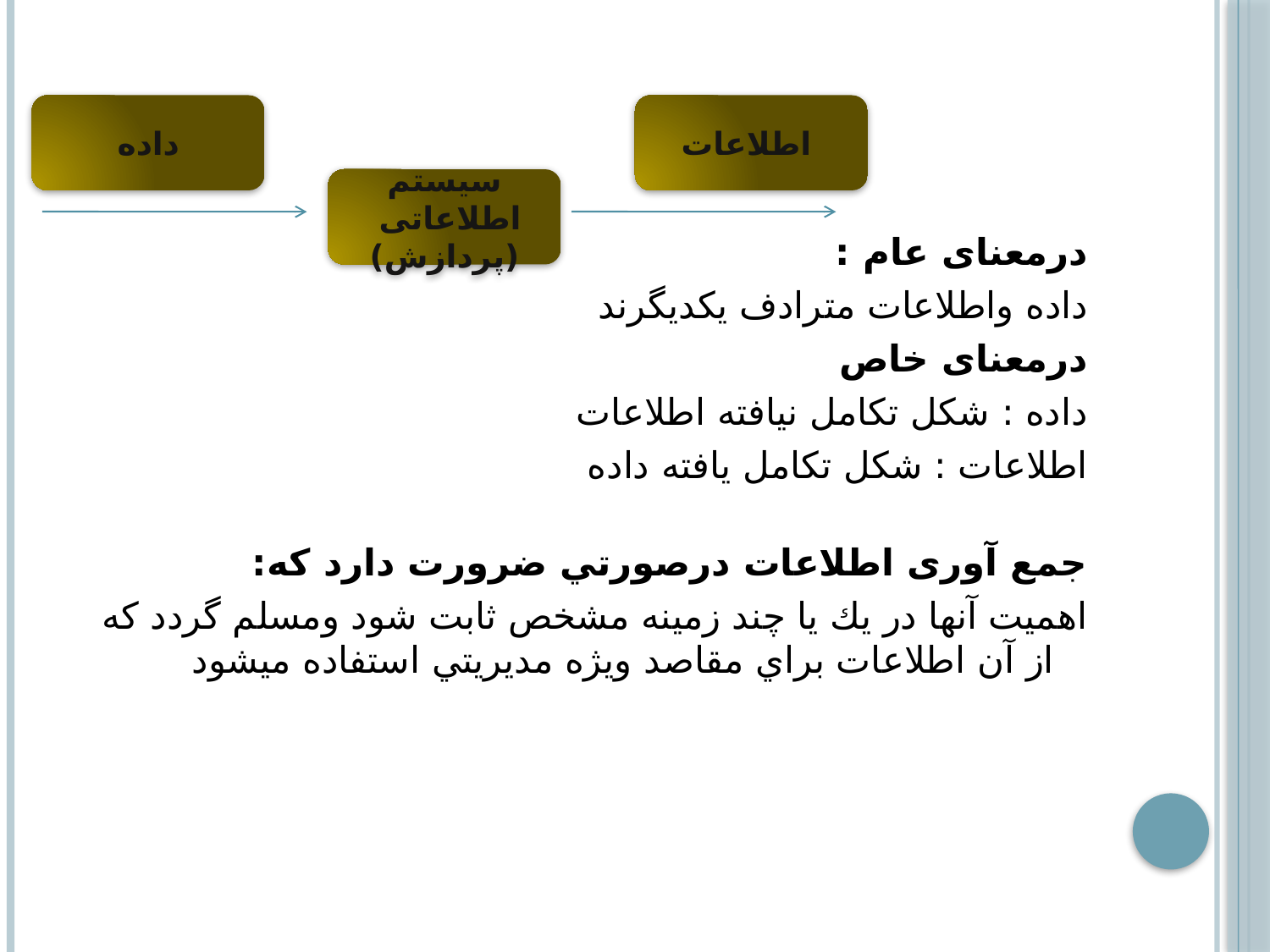

#
داده
اطلاعات
سیستم اطلاعاتی
(پردازش)
درمعنای عام :
داده واطلاعات مترادف یکدیگرند
درمعنای خاص
داده : شكل تكامل نیافته اطلاعات
اطلاعات : شكل تكامل یافته داده
جمع آوری اطلاعات درصورتي ضرورت دارد كه:
اھمیت آنها در یك یا چند زمینه مشخص ثابت شود ومسلم گردد كه از آن اطلاعات براي مقاصد ویژه مدیریتي استفاده میشود